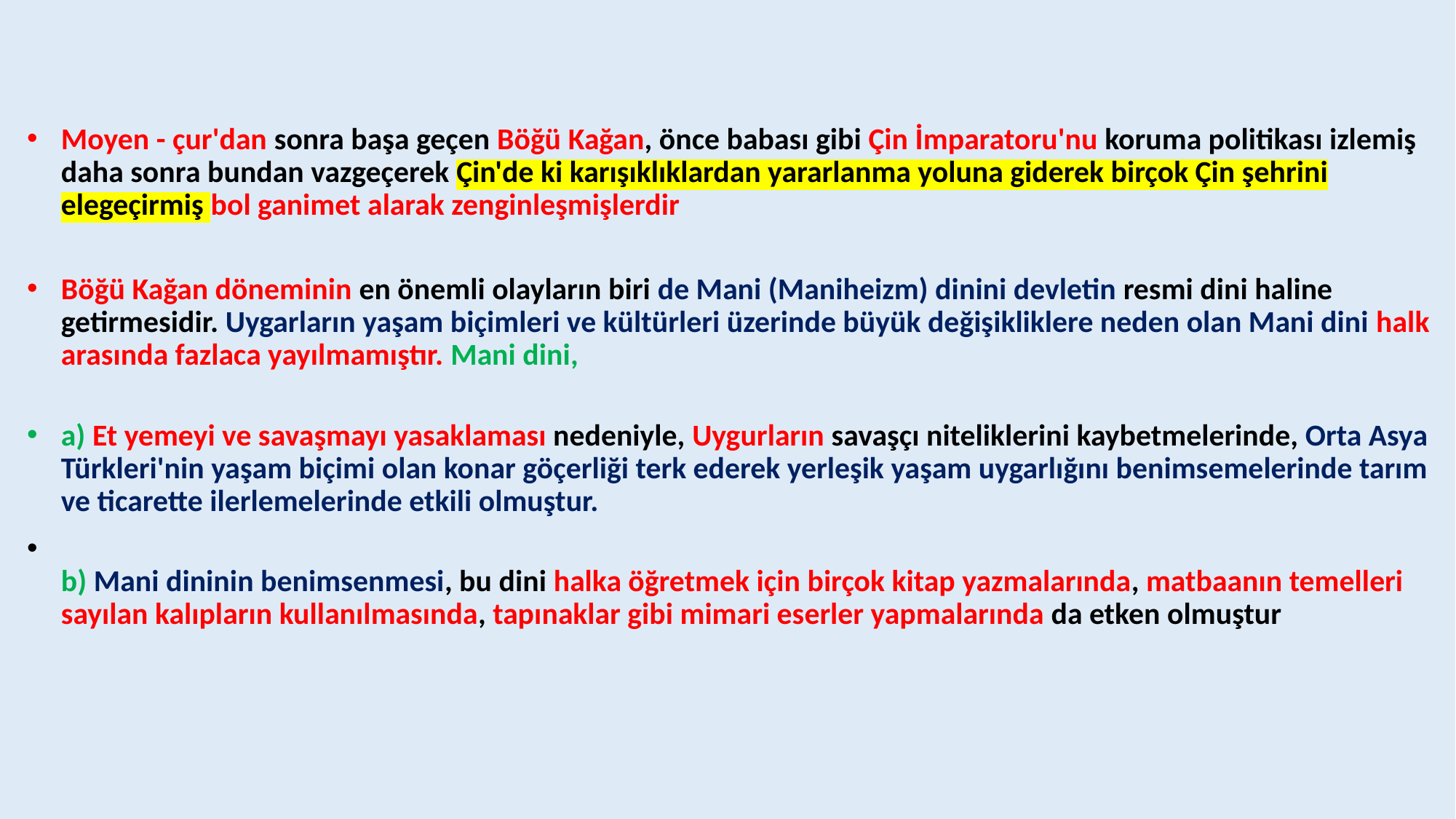

Moyen - çur'dan sonra başa geçen Böğü Kağan, önce babası gibi Çin İmparatoru'nu koruma politikası izlemiş daha sonra bundan vazgeçerek Çin'de ki karışıklıklardan yararlanma yoluna giderek birçok Çin şehrini elegeçirmiş bol ganimet alarak zenginleşmişlerdir
Böğü Kağan döneminin en önemli olayların biri de Mani (Maniheizm) dinini devletin resmi dini haline getirmesidir. Uygarların yaşam biçimleri ve kültürleri üzerinde büyük değişikliklere neden olan Mani dini halk arasında fazlaca yayılmamıştır. Mani dini,
a) Et yemeyi ve savaşmayı yasaklaması nedeniyle, Uygurların savaşçı niteliklerini kaybetmelerinde, Orta Asya Türkleri'nin yaşam biçimi olan konar göçerliği terk ederek yerleşik yaşam uygarlığını benimsemelerinde tarım ve ticarette ilerlemelerinde etkili olmuştur.
b) Mani dininin benimsenmesi, bu dini halka öğretmek için birçok kitap yazmalarında, matbaanın temelleri sayılan kalıpların kullanılmasında, tapınaklar gibi mimari eserler yapmalarında da etken olmuştur